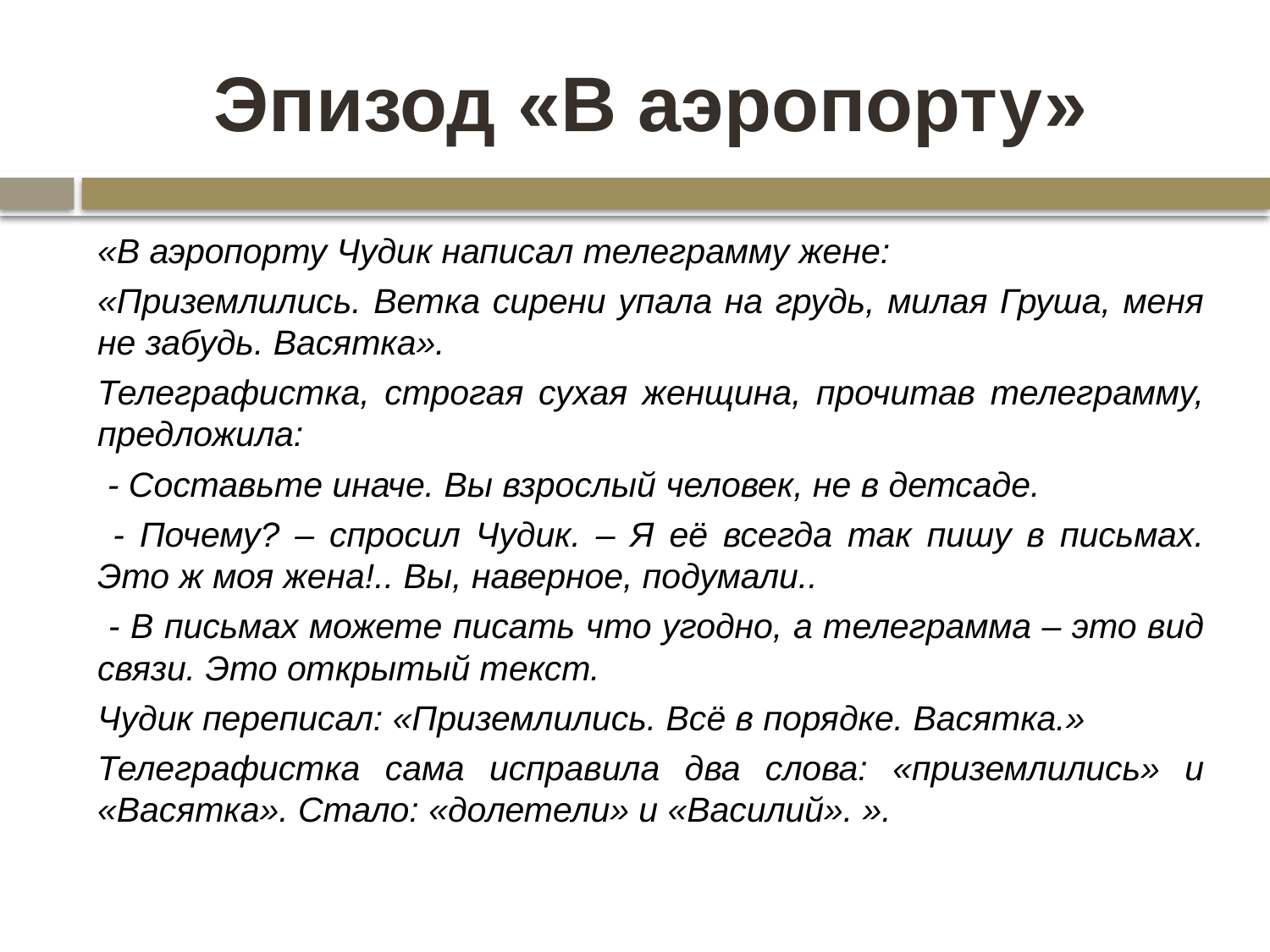

# Эпизод «В аэропорту»
«В аэропорту Чудик написал телеграмму жене:
«Приземлились. Ветка сирени упала на грудь, милая Груша, меня не забудь. Васятка».
Телеграфистка, строгая сухая женщина, прочитав телеграмму, предложила:
 - Составьте иначе. Вы взрослый человек, не в детсаде.
 - Почему? – спросил Чудик. – Я её всегда так пишу в письмах. Это ж моя жена!.. Вы, наверное, подумали..
 - В письмах можете писать что угодно, а телеграмма – это вид связи. Это открытый текст.
Чудик переписал: «Приземлились. Всё в порядке. Васятка.»
Телеграфистка сама исправила два слова: «приземлились» и «Васятка». Стало: «долетели» и «Василий». ».